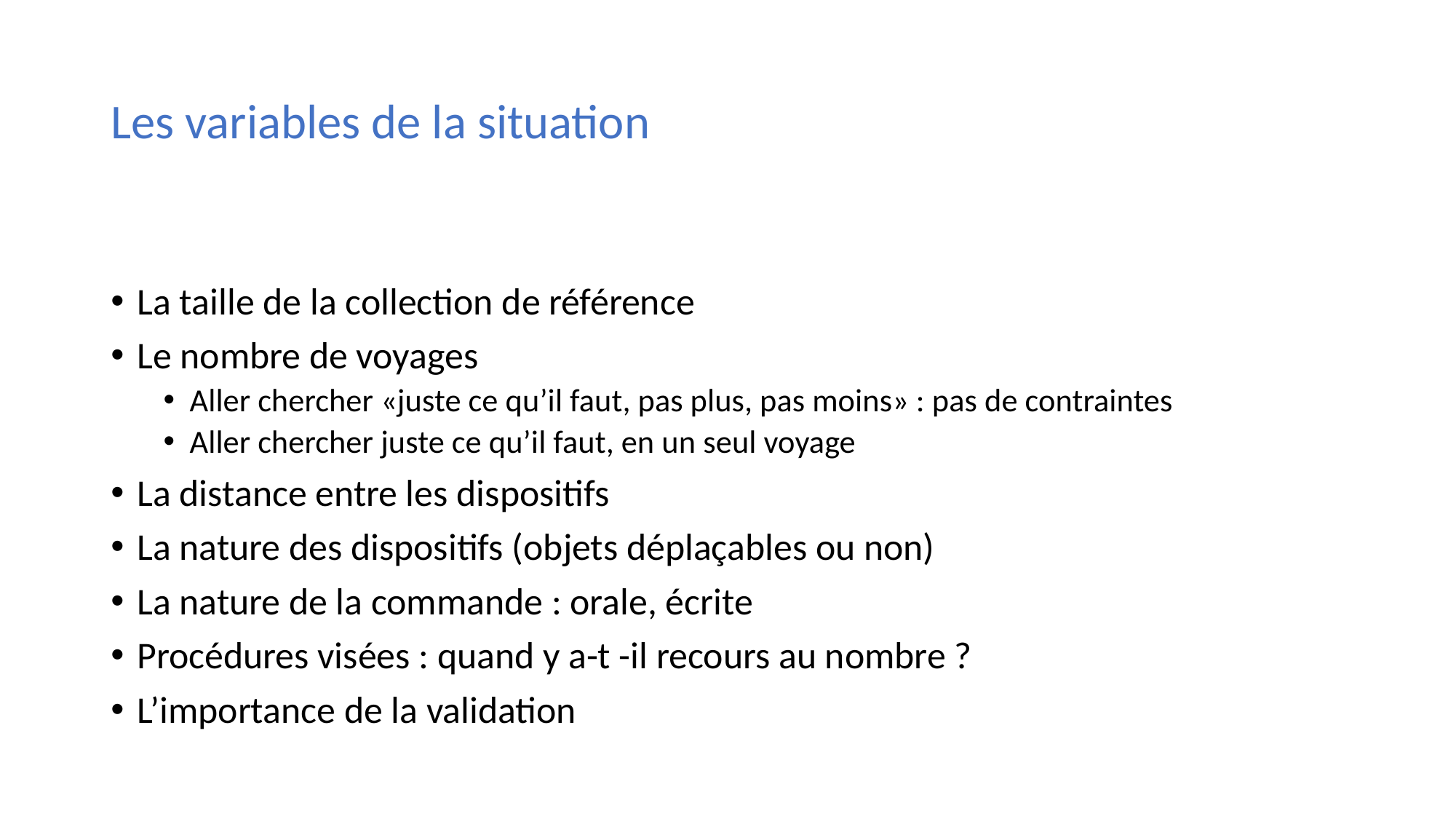

# Les variables de la situation

La taille de la collection de référence
Le nombre de voyages
Aller chercher «juste ce qu’il faut, pas plus, pas moins» : pas de contraintes
Aller chercher juste ce qu’il faut, en un seul voyage
La distance entre les dispositifs
La nature des dispositifs (objets déplaçables ou non)
La nature de la commande : orale, écrite
Procédures visées : quand y a-t -il recours au nombre ?
L’importance de la validation